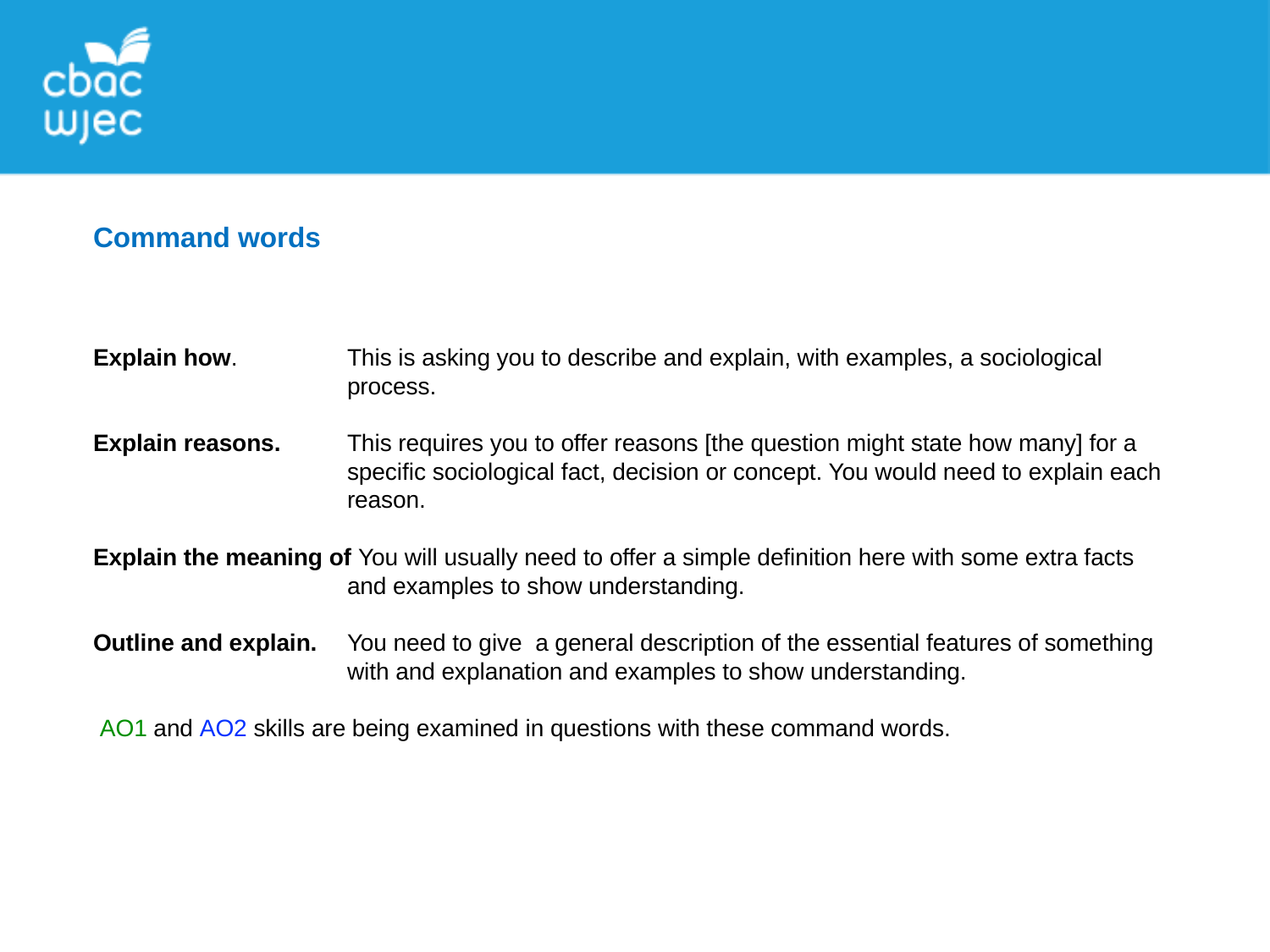

Command words
Explain how.	This is asking you to describe and explain, with examples, a sociological 		process.

Explain reasons.    	This requires you to offer reasons [the question might state how many] for a 		specific sociological fact, decision or concept. You would need to explain each 		reason.

Explain the meaning of You will usually need to offer a simple definition here with some extra facts 		and examples to show understanding.

Outline and explain. 	You need to give  a general description of the essential features of something 		with and explanation and examples to show understanding.

 AO1 and AO2 skills are being examined in questions with these command words.